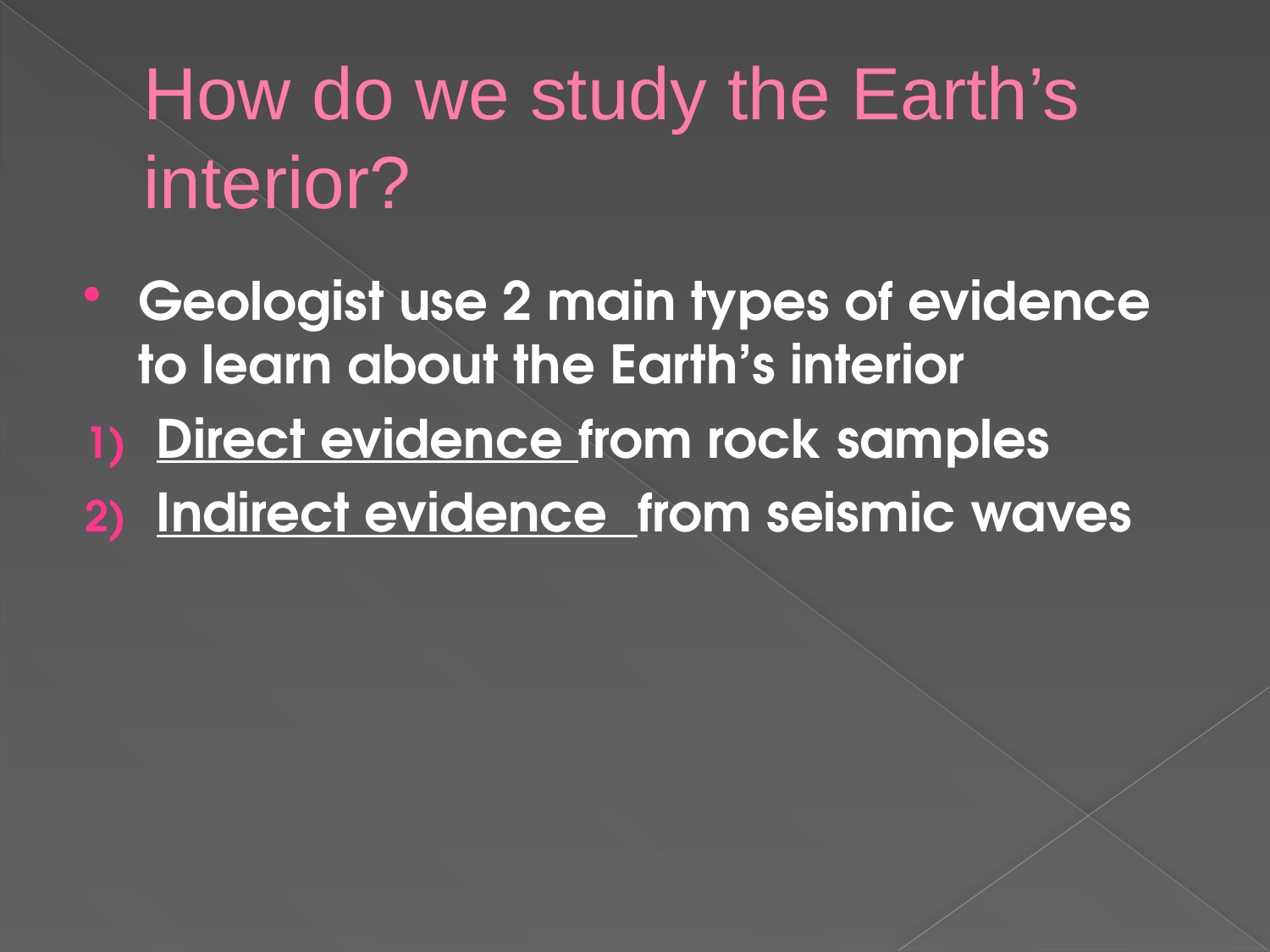

# How do we study the Earth’s interior?
Geologist use 2 main types of evidence to learn about the Earth’s interior
Direct evidence from rock samples
Indirect evidence  from seismic waves